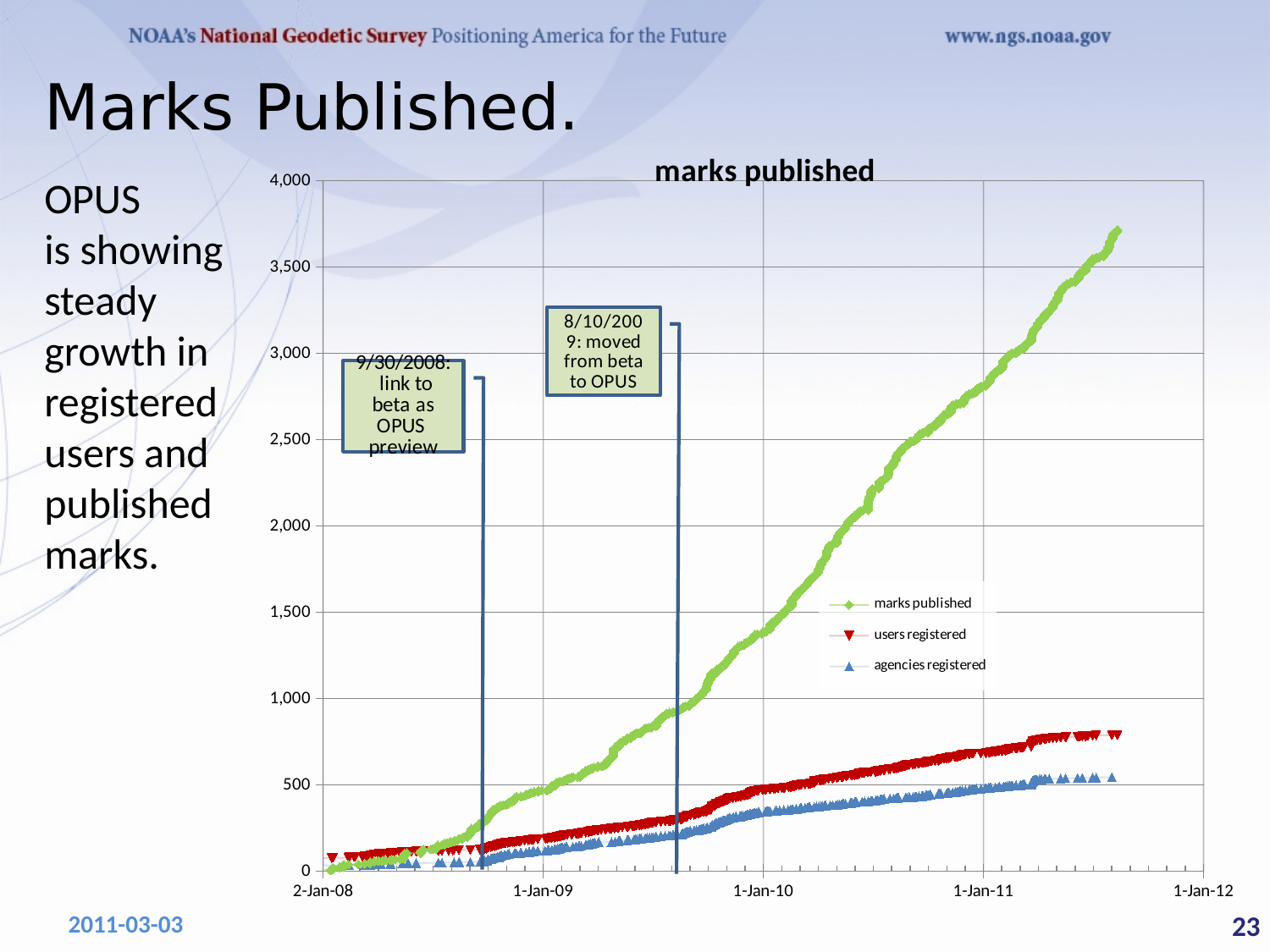

# Marks Published.

### Chart: marks published

| Category |  |  |  |
|---|---|---|---|
OPUS
is showing steady growth in registered users and published marks.

 23

2011-03-03